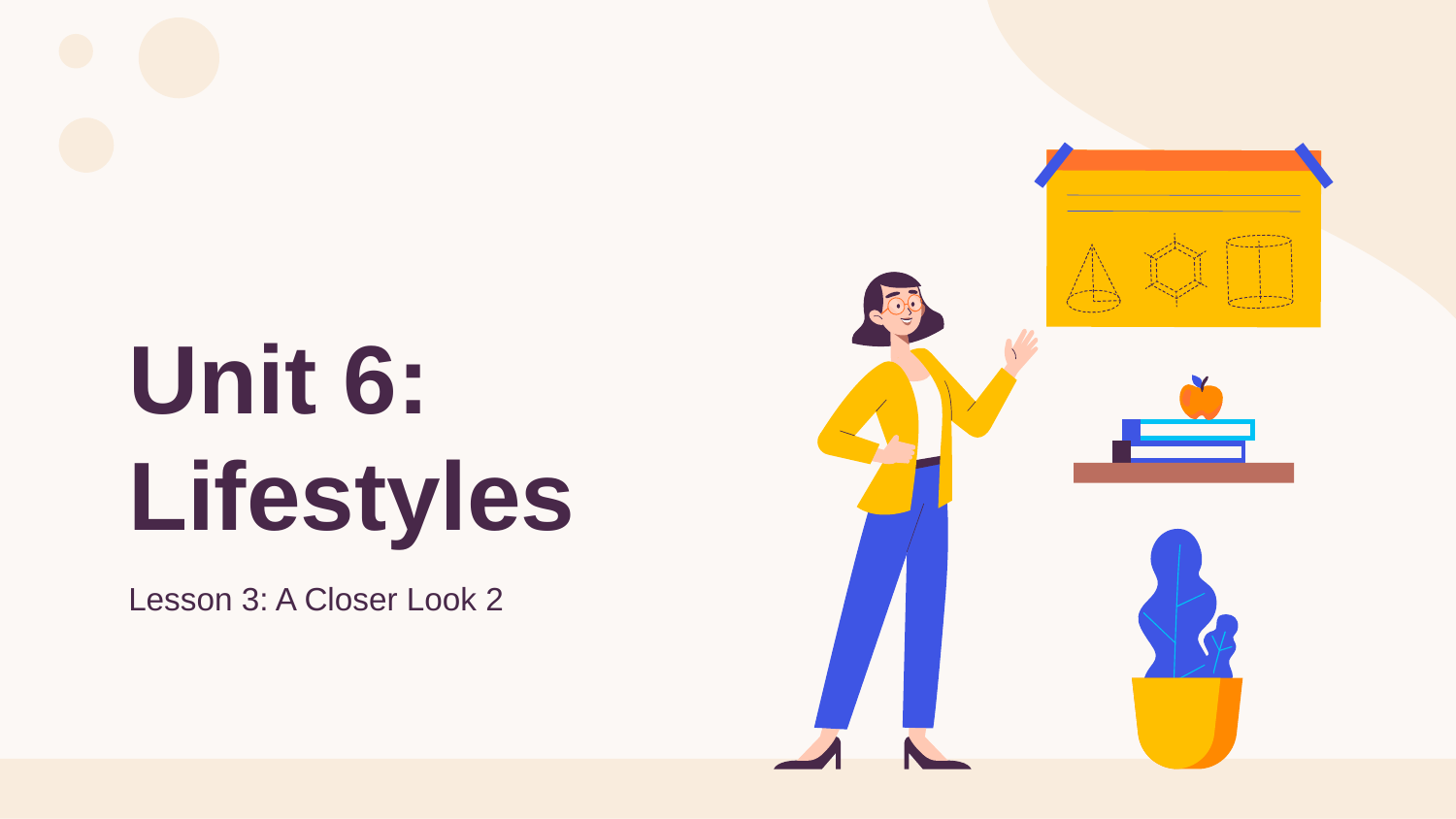

# Unit 6: Lifestyles
Lesson 3: A Closer Look 2